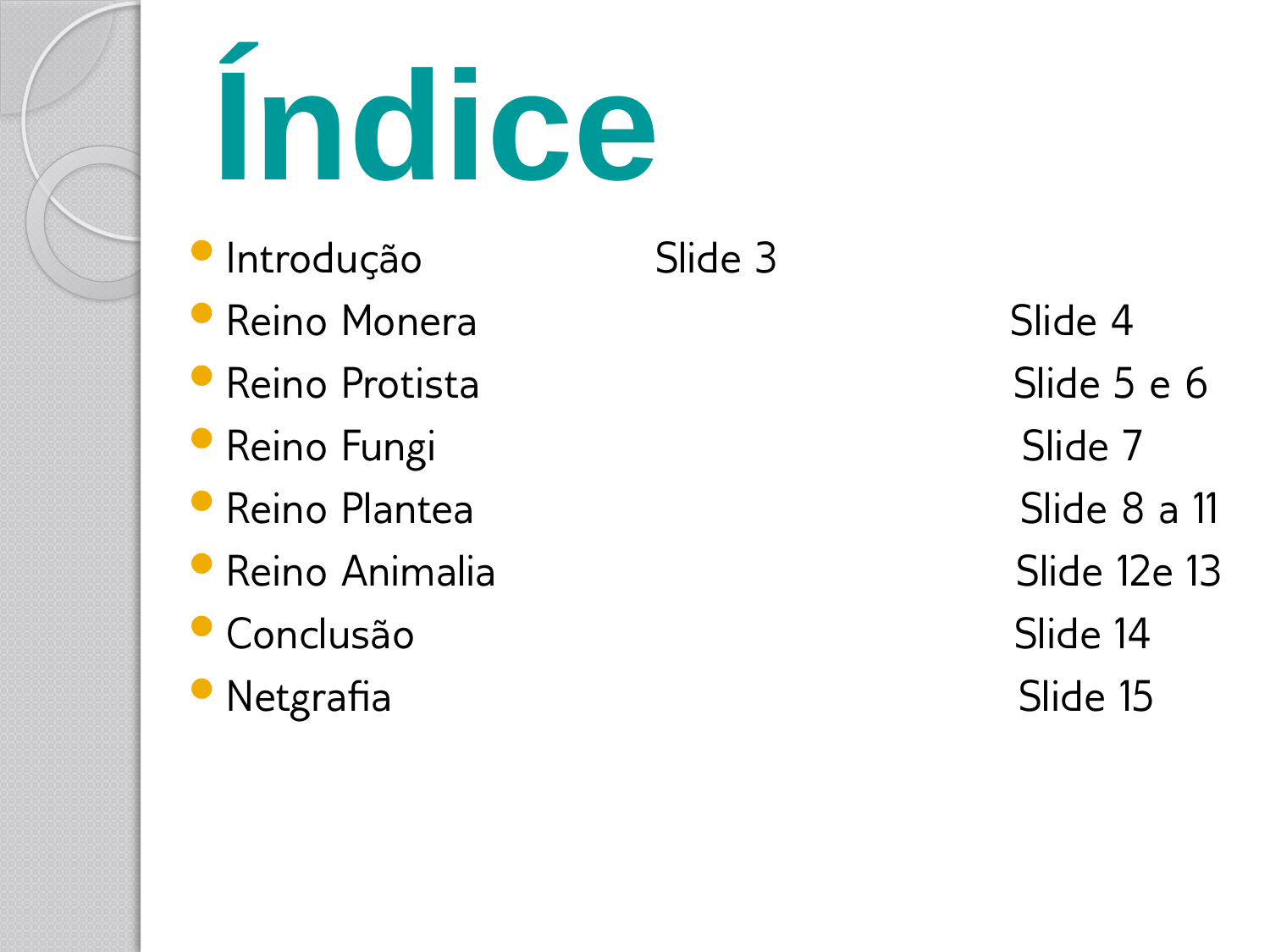

# Índice
Introdução			               Slide 3
Reino Monera                                        Slide 4
Reino Protista                                        Slide 5 e 6
Reino Fungi                                            Slide 7
Reino Plantea                                         Slide 8 a 11
Reino Animalia                                       Slide 12e 13
Conclusão                                             Slide 14
Netgrafia                                               Slide 15